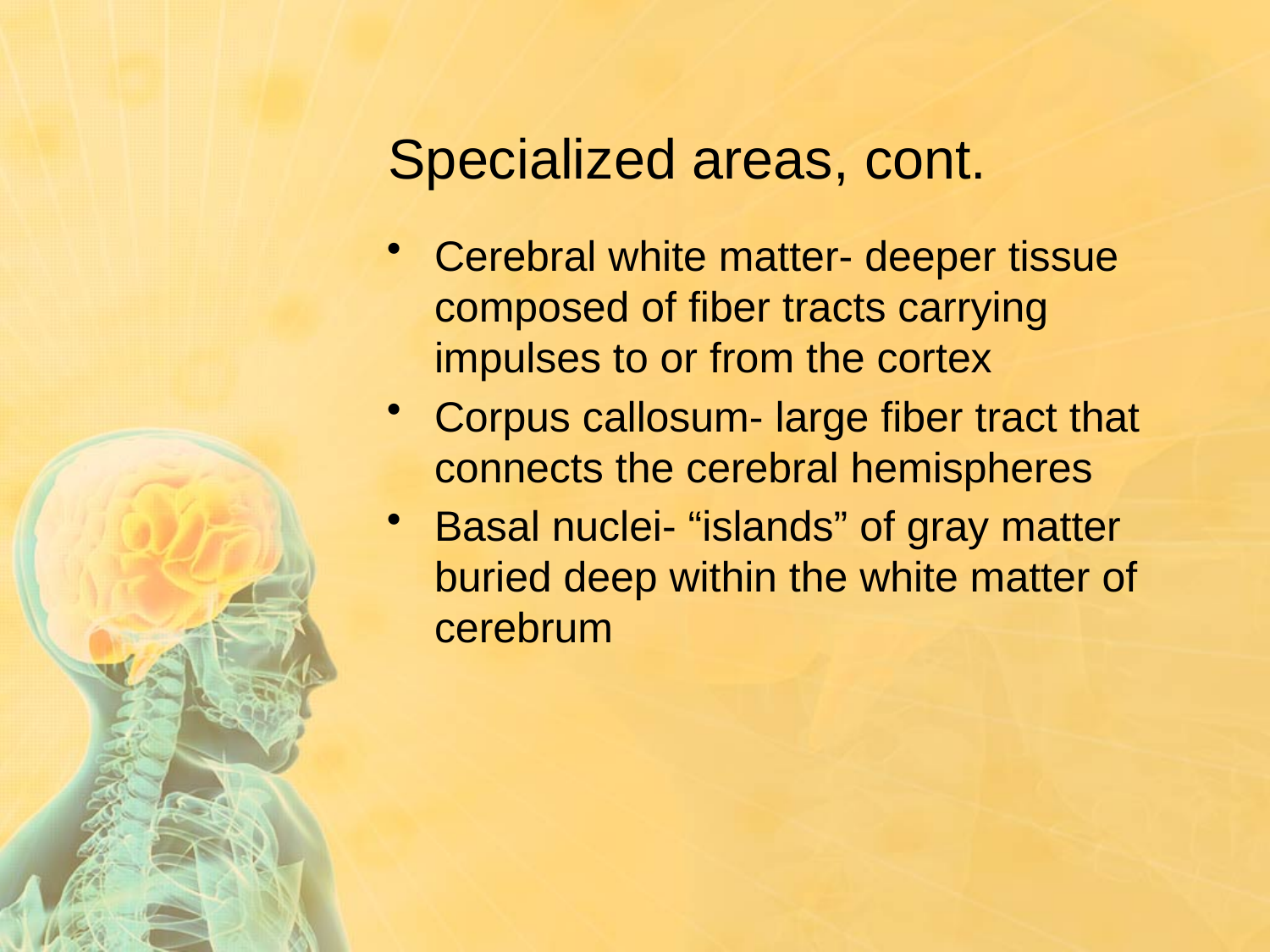

# Specialized areas, cont.
Cerebral white matter- deeper tissue composed of fiber tracts carrying    impulses to or from the cortex
Corpus callosum- large fiber tract that connects the cerebral hemispheres
Basal nuclei- “islands” of gray matter buried deep within the white matter of cerebrum